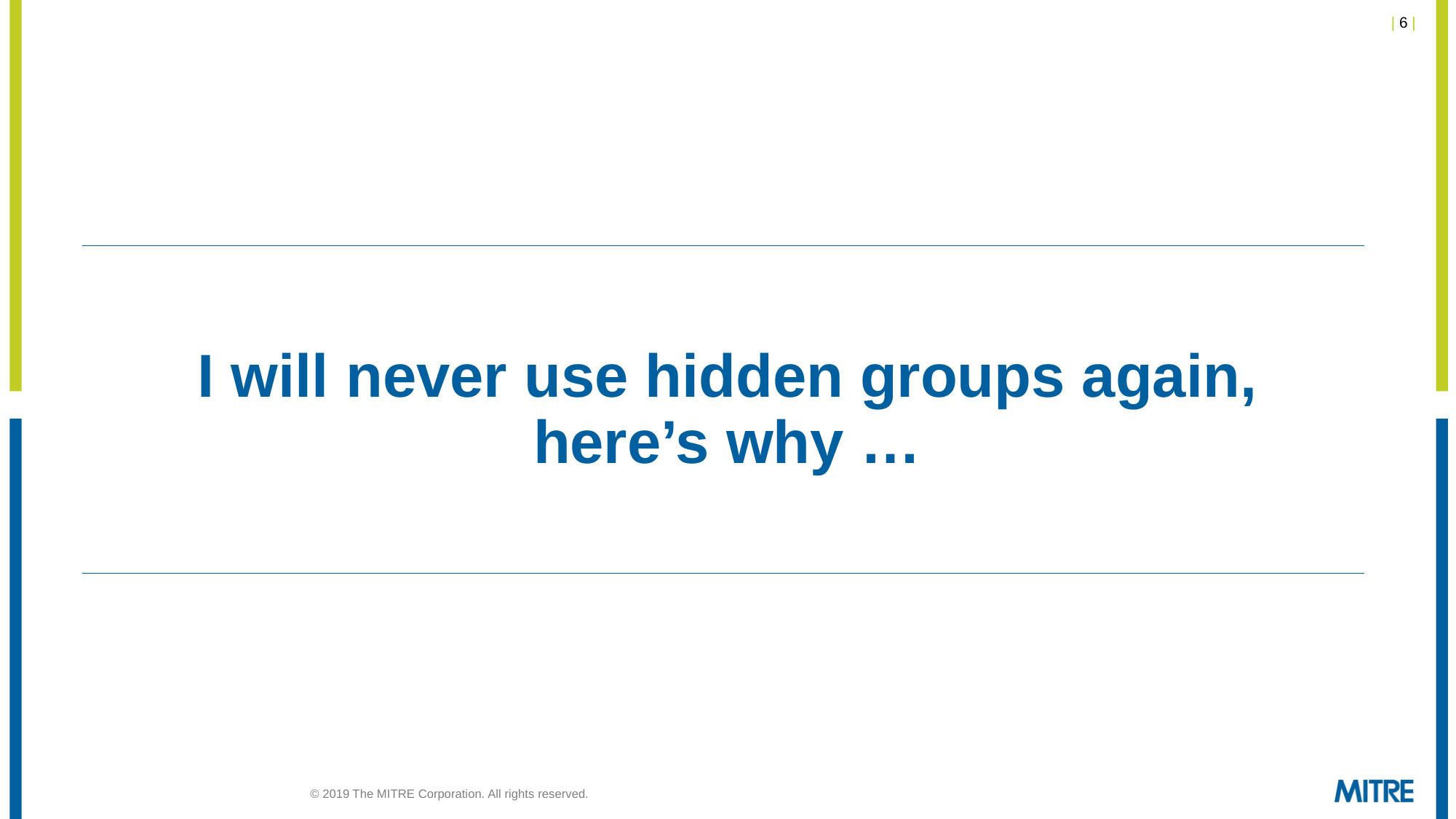

# I will never use hidden groups again, here’s why …
© 2019 The MITRE Corporation. All rights reserved.